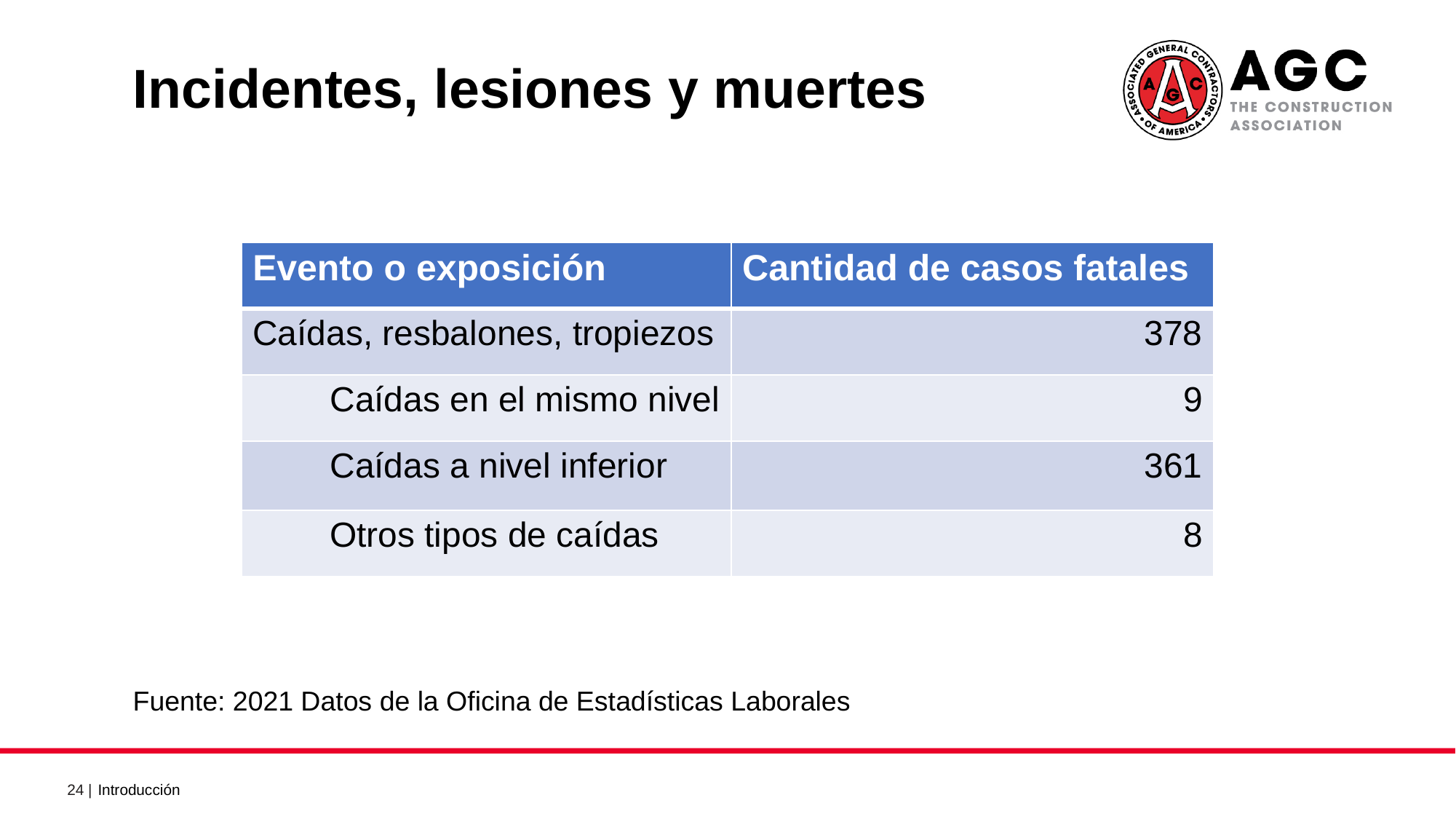

Incidentes, lesiones y muertes 2
| Evento o exposición | Cantidad de casos fatales |
| --- | --- |
| Caídas, resbalones, tropiezos | 378 |
| Caídas en el mismo nivel | 9 |
| Caídas a nivel inferior | 361 |
| Otros tipos de caídas | 8 |
Fuente: 2021 Datos de la Oficina de Estadísticas Laborales
Introducción